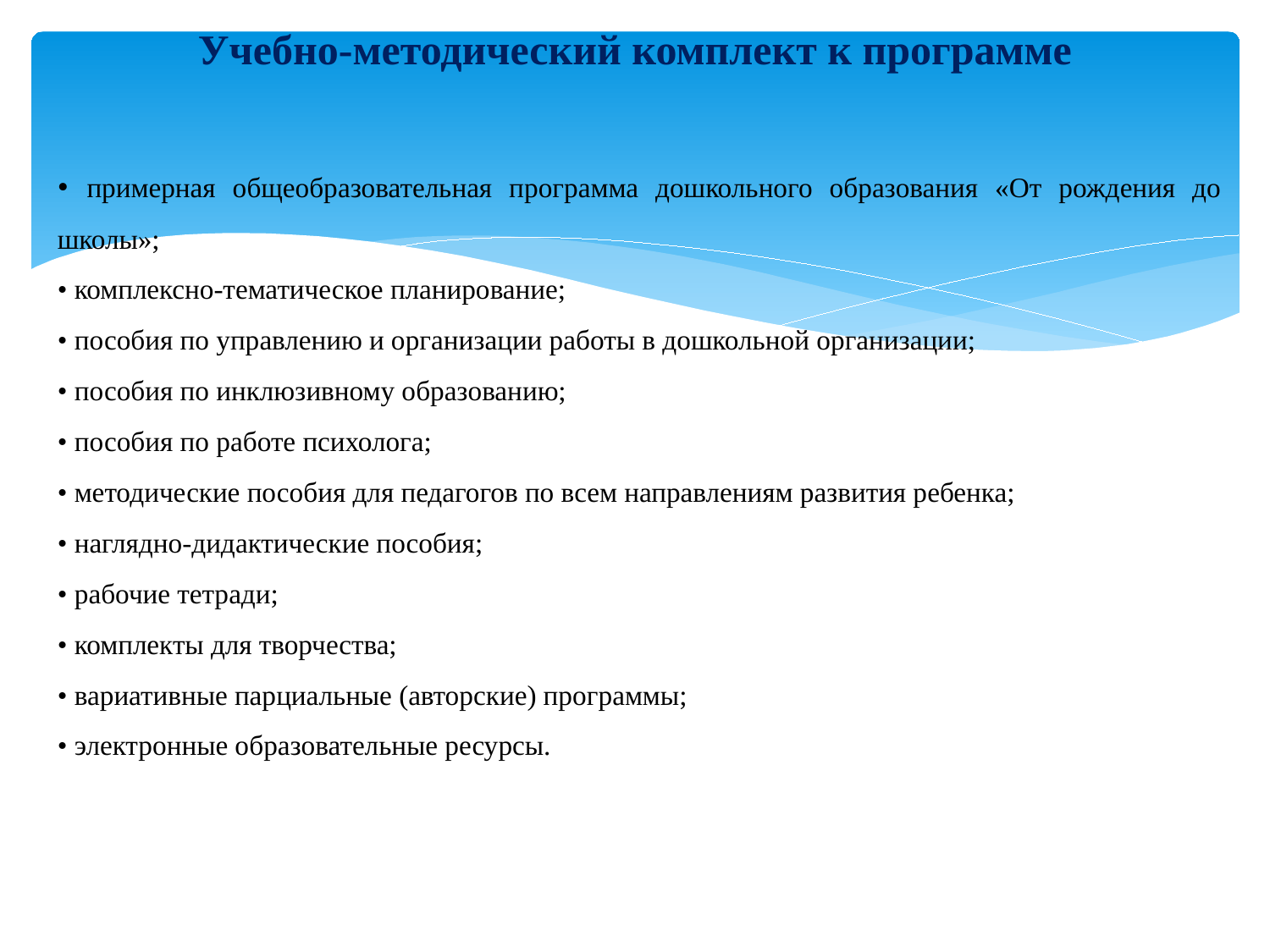

# Учебно-методический комплект к программе
• примерная общеобразовательная программа дошкольного образования «От рождения до школы»;
• комплексно-тематическое планирование;
• пособия по управлению и организации работы в дошкольной организации;
• пособия по инклюзивному образованию;
• пособия по работе психолога;
• методические пособия для педагогов по всем направлениям развития ребенка;
• наглядно-дидактические пособия;
• рабочие тетради;
• комплекты для творчества;
• вариативные парциальные (авторские) программы;
• электронные образовательные ресурсы.